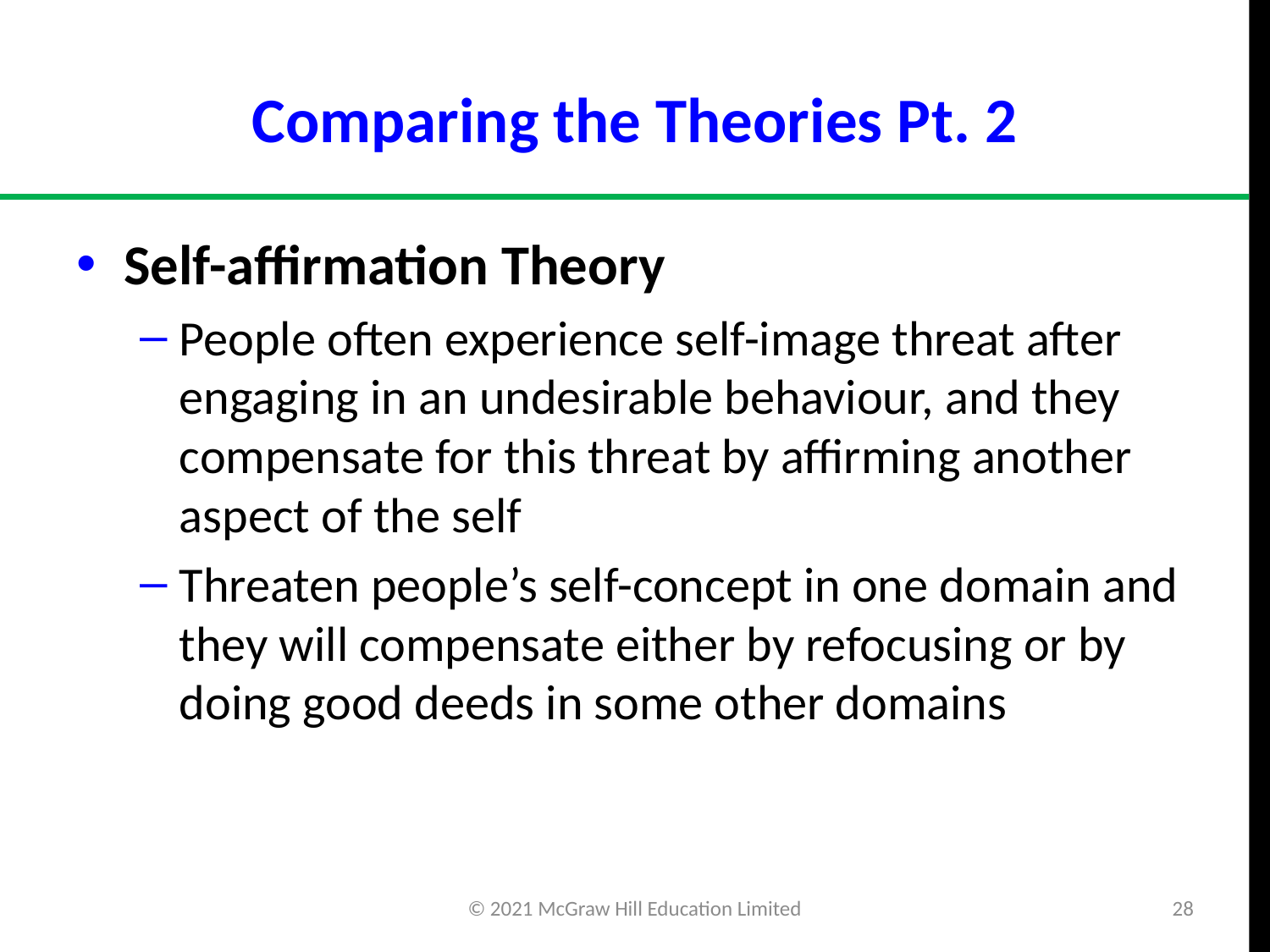

# Comparing the Theories Pt. 2
Self-affirmation Theory
People often experience self-image threat after engaging in an undesirable behaviour, and they compensate for this threat by affirming another aspect of the self
Threaten people’s self-concept in one domain and they will compensate either by refocusing or by doing good deeds in some other domains

© 2021 McGraw Hill Education Limited
28